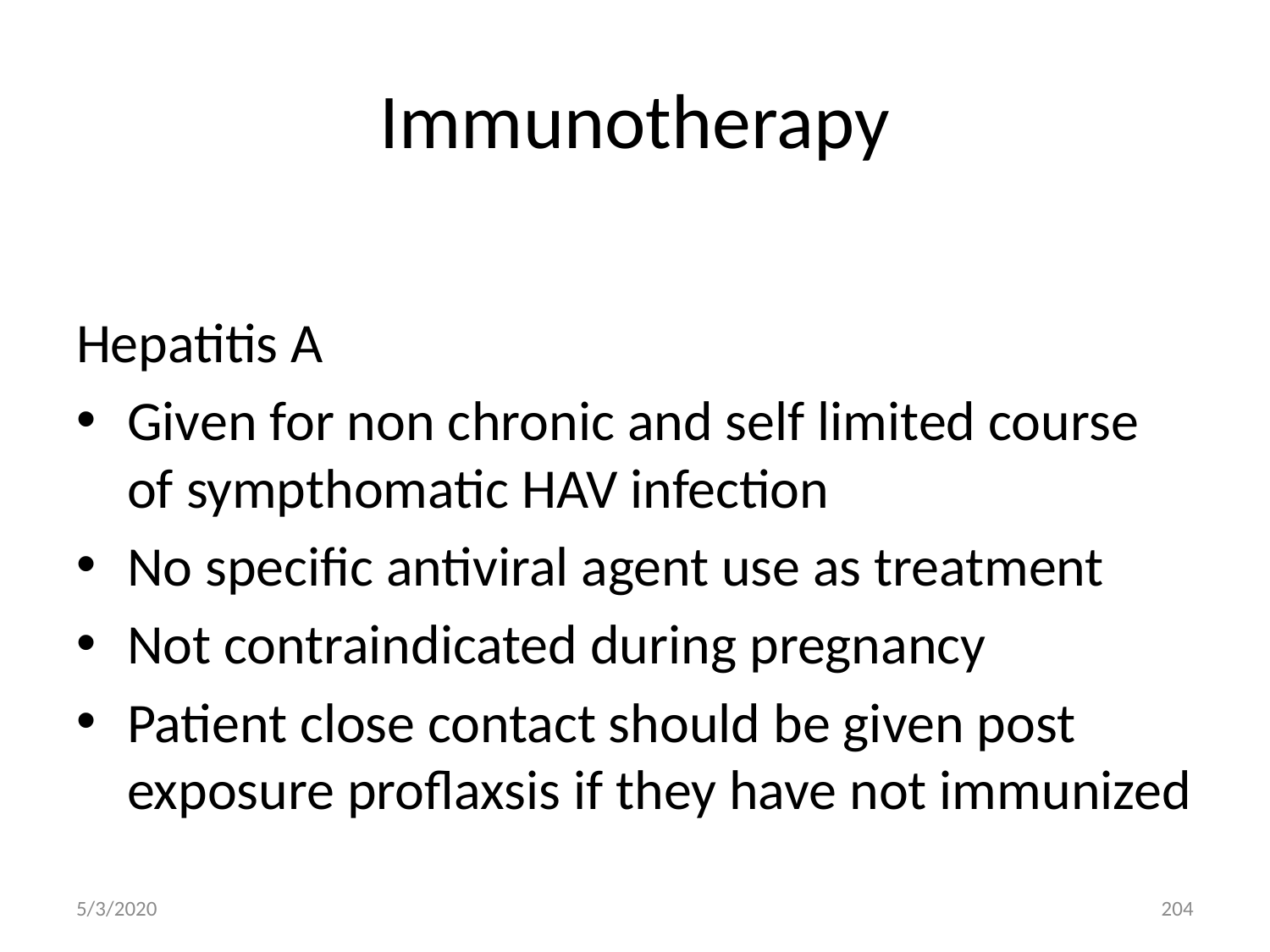

# Immunotherapy

Hepatitis A
Given for non chronic and self limited course of sympthomatic HAV infection
No specific antiviral agent use as treatment
Not contraindicated during pregnancy
Patient close contact should be given post exposure proflaxsis if they have not immunized

5/3/2020
204